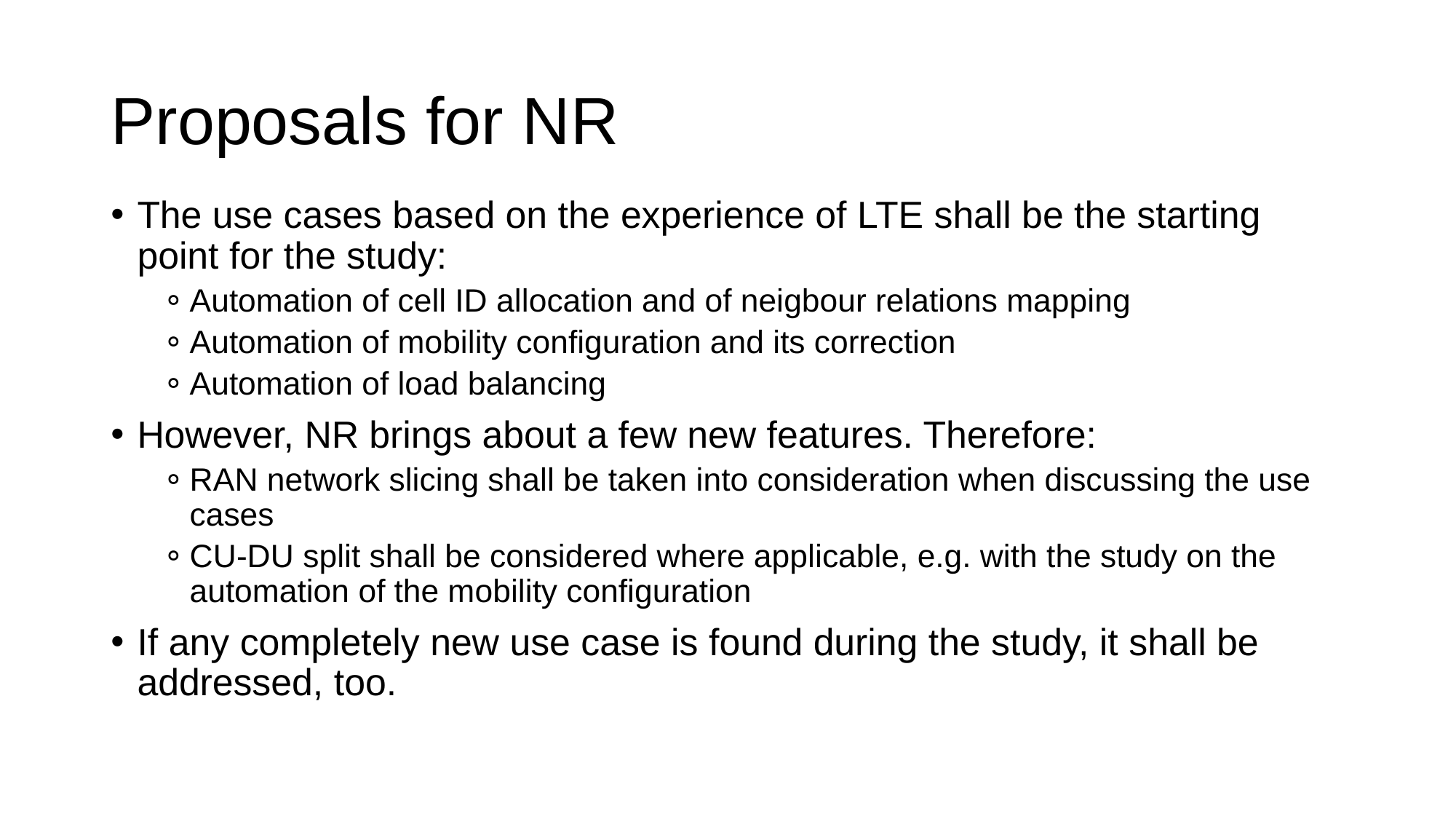

# Proposals for NR
The use cases based on the experience of LTE shall be the starting point for the study:
Automation of cell ID allocation and of neigbour relations mapping
Automation of mobility configuration and its correction
Automation of load balancing
However, NR brings about a few new features. Therefore:
RAN network slicing shall be taken into consideration when discussing the use cases
CU-DU split shall be considered where applicable, e.g. with the study on the automation of the mobility configuration
If any completely new use case is found during the study, it shall be addressed, too.